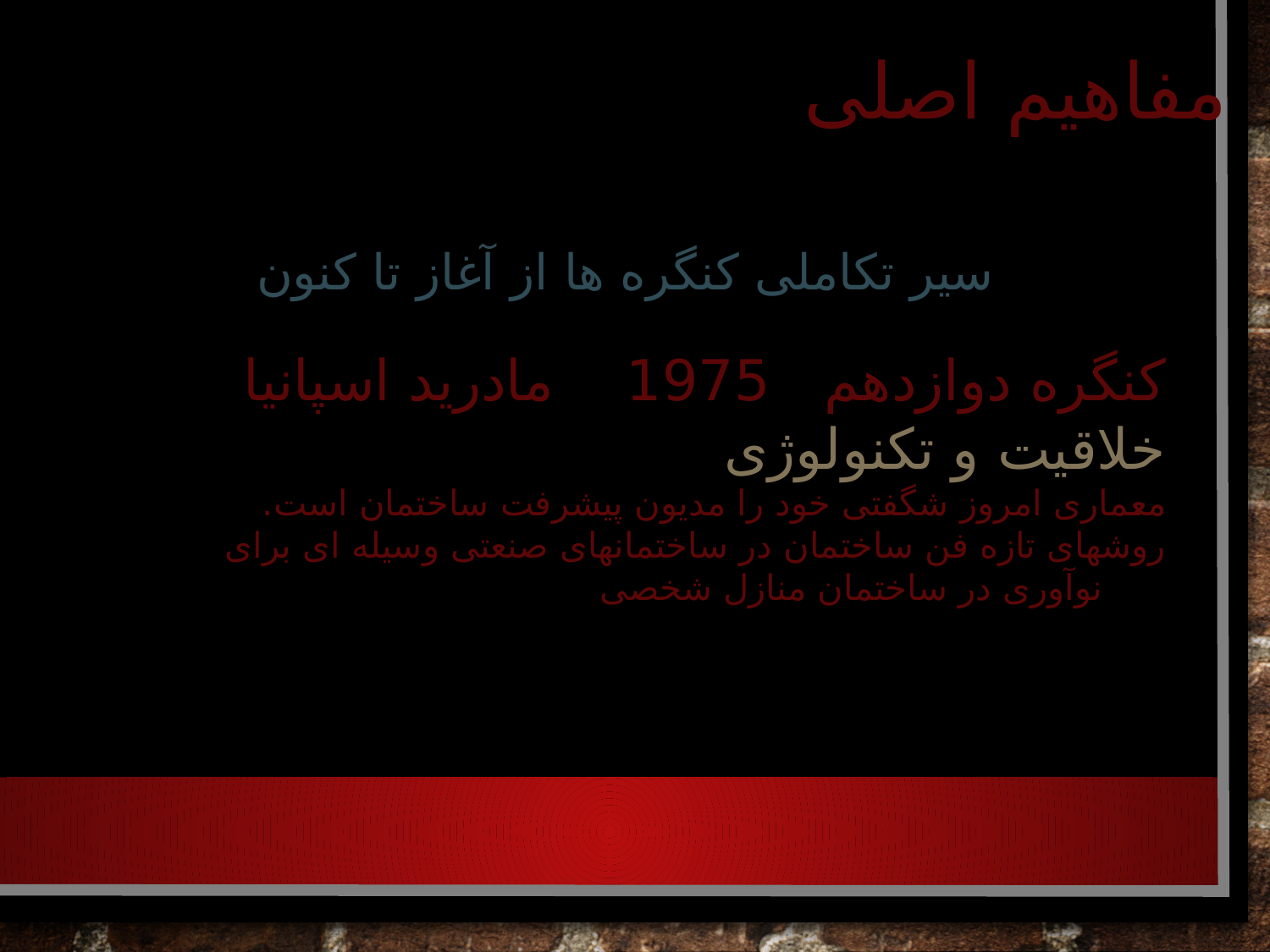

# مفاهیم اصلی
سیر تکاملی کنگره ها از آغاز تا کنون

کنگره دوازدهم   1975    مادرید اسپانیا
خلاقیت و تکنولوژی
معماری امروز شگفتی خود را مدیون پیشرفت ساختمان است.
روشهای تازه فن ساختمان در ساختمانهای صنعتی وسیله ای برای نوآوری در ساختمان منازل شخصی